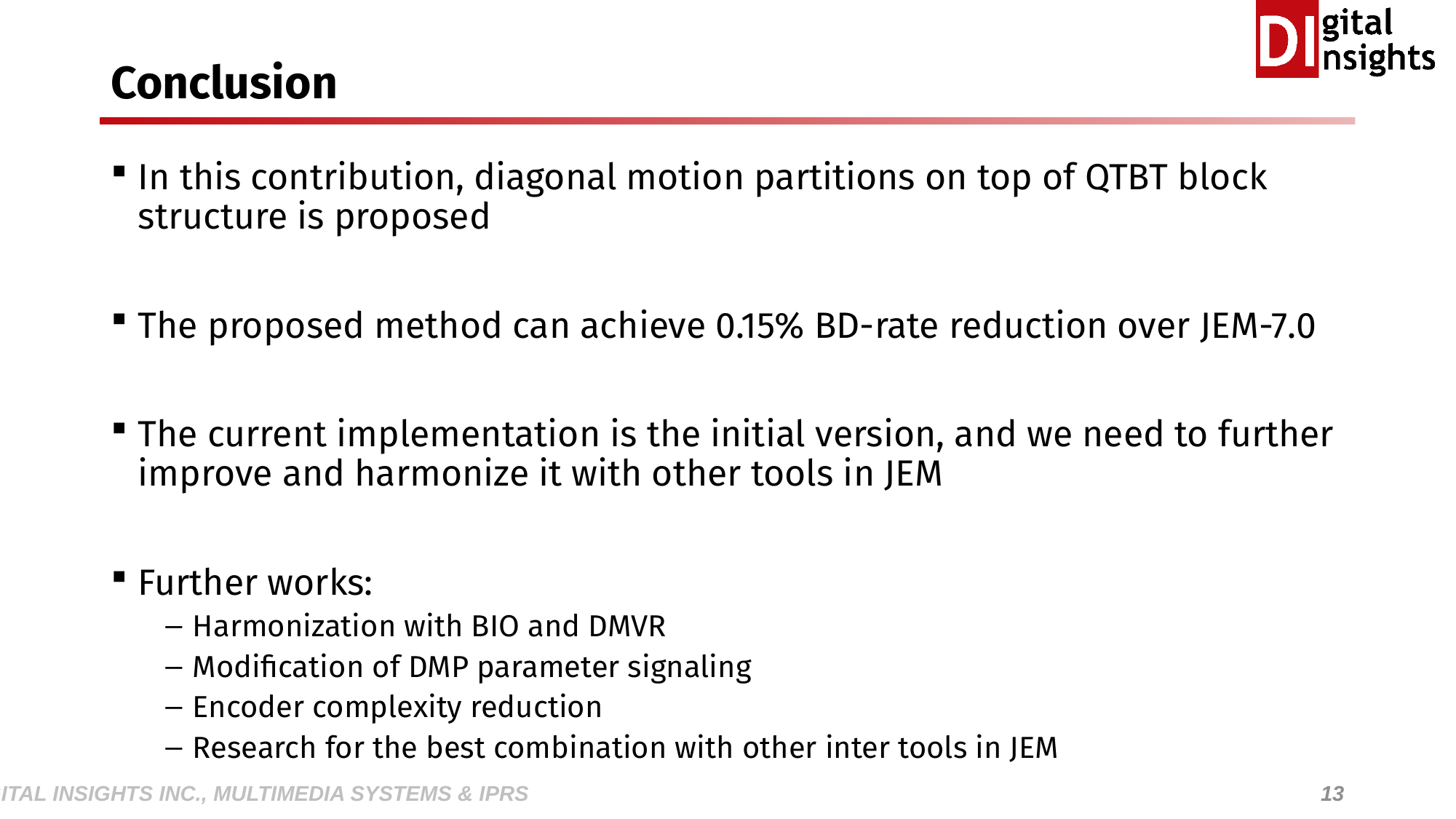

# Conclusion
In this contribution, diagonal motion partitions on top of QTBT block structure is proposed

The proposed method can achieve 0.15% BD-rate reduction over JEM-7.0

The current implementation is the initial version, and we need to further improve and harmonize it with other tools in JEM

Further works:
Harmonization with BIO and DMVR
Modification of DMP parameter signaling
Encoder complexity reduction
Research for the best combination with other inter tools in JEM
13